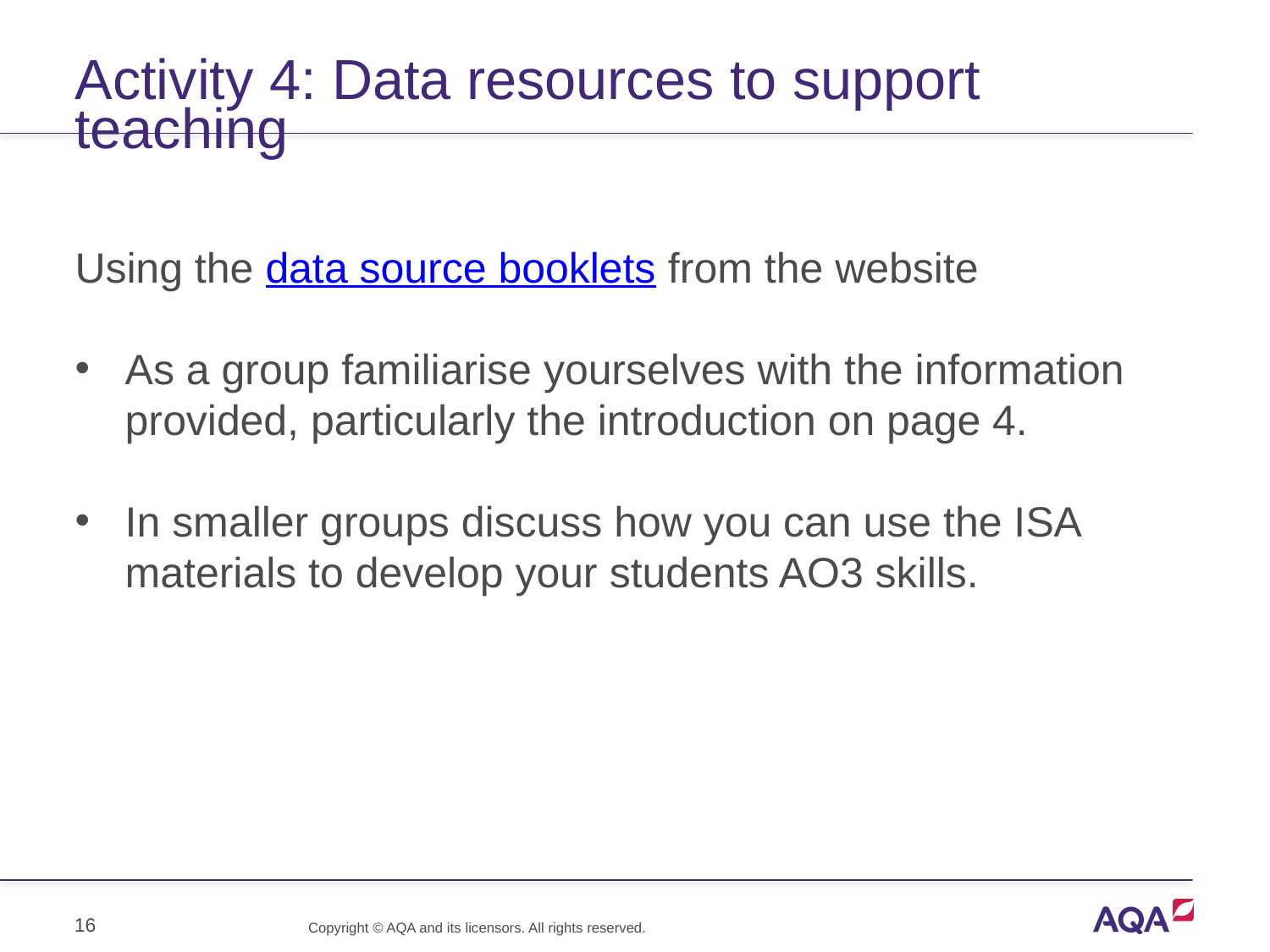

# Activity 4: Data resources to support teaching
Using the data source booklets from the website

As a group familiarise yourselves with the information provided, particularly the introduction on page 4.

In smaller groups discuss how you can use the ISA materials to develop your students AO3 skills.

16
Copyright © AQA and its licensors. All rights reserved.